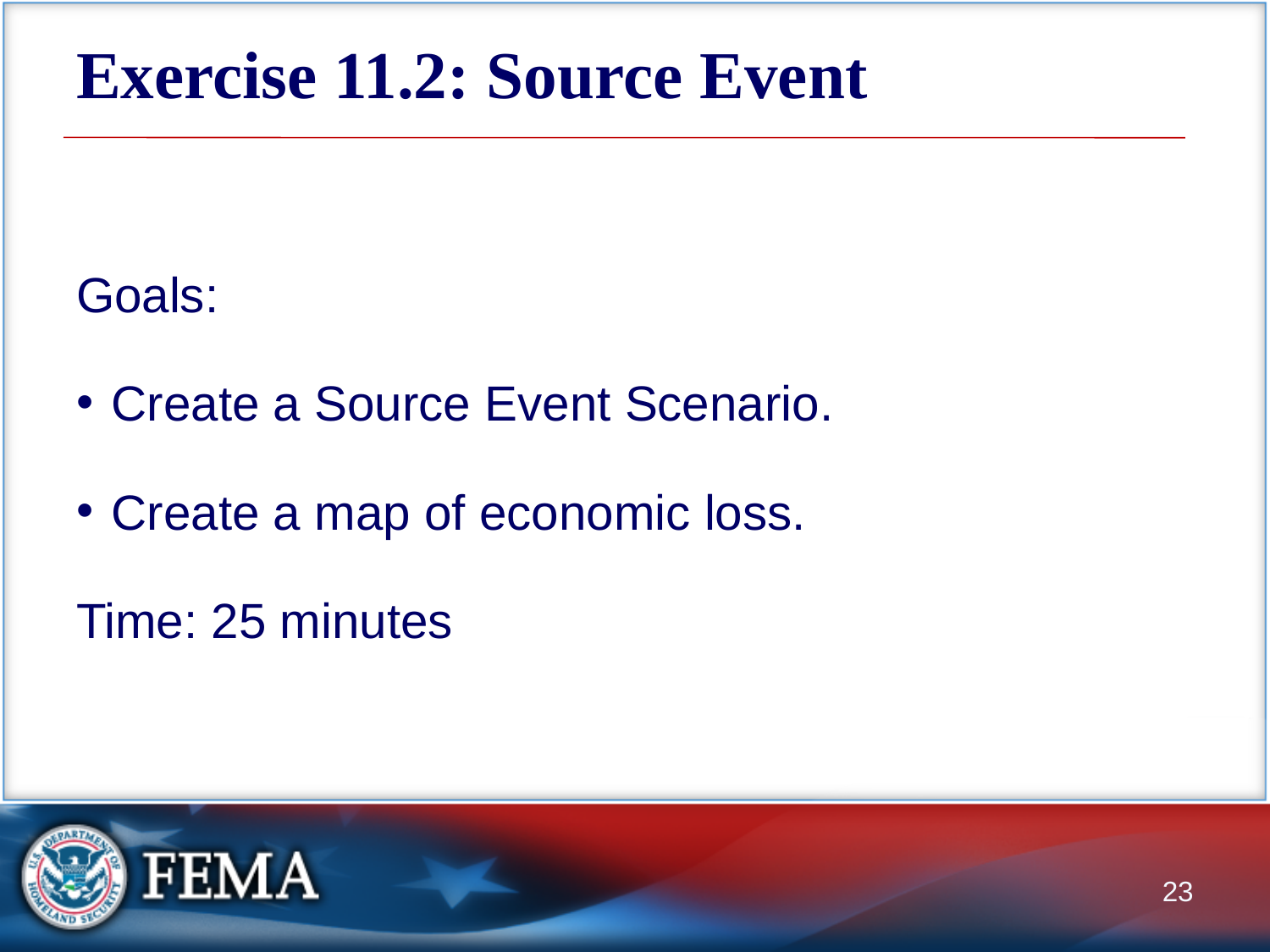

# Exercise 11.2: Source Event

Goals:
Create a Source Event Scenario.
Create a map of economic loss.
Time: 25 minutes
23